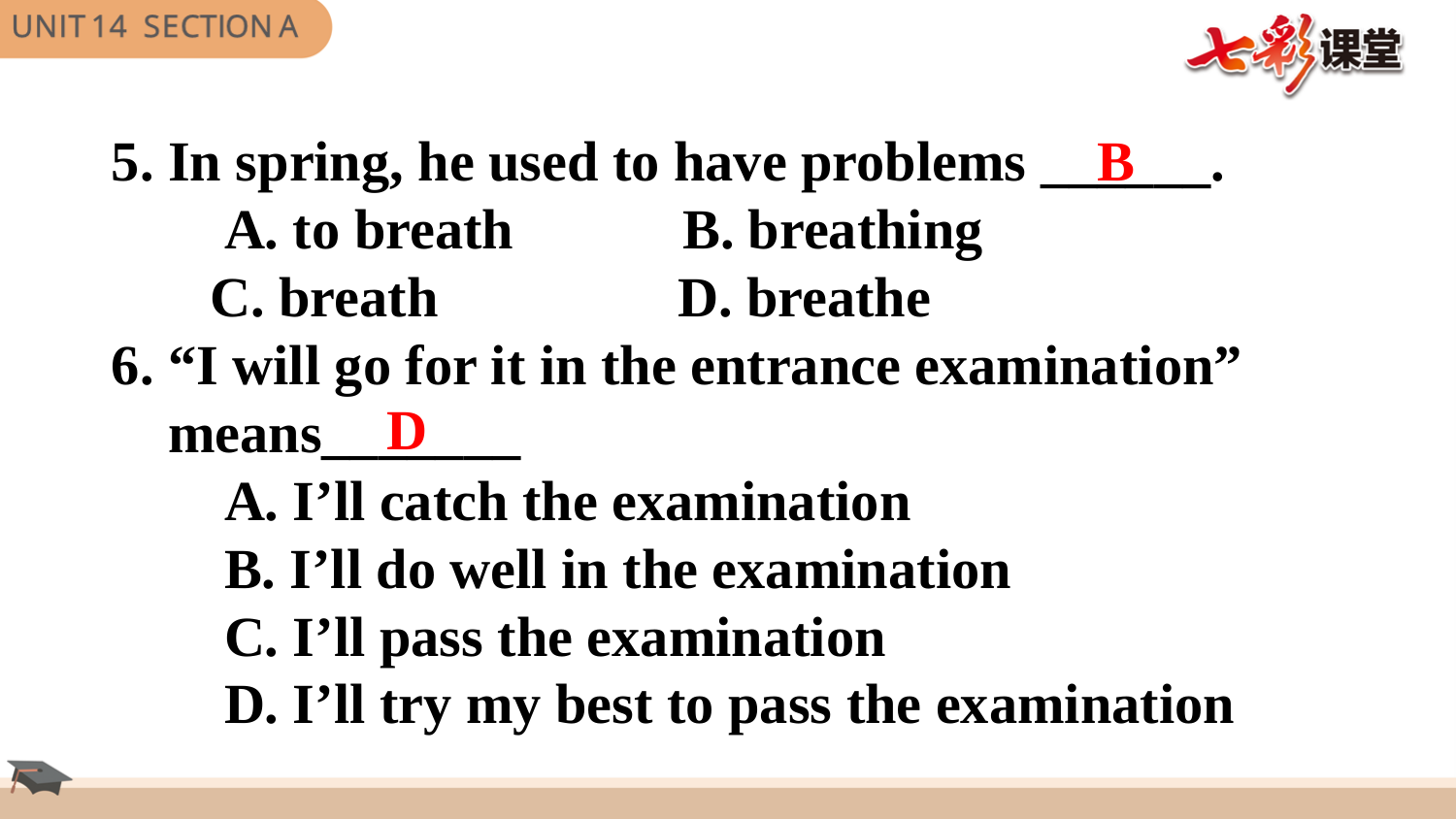

5. In spring, he used to have problems ______.
        A. to breath            B. breathing
       C. breath                 D. breathe
6. “I will go for it in the entrance examination”
    means_______
        A. I’ll catch the examination
        B. I’ll do well in the examination
        C. I’ll pass the examination
        D. I’ll try my best to pass the examination
B
D